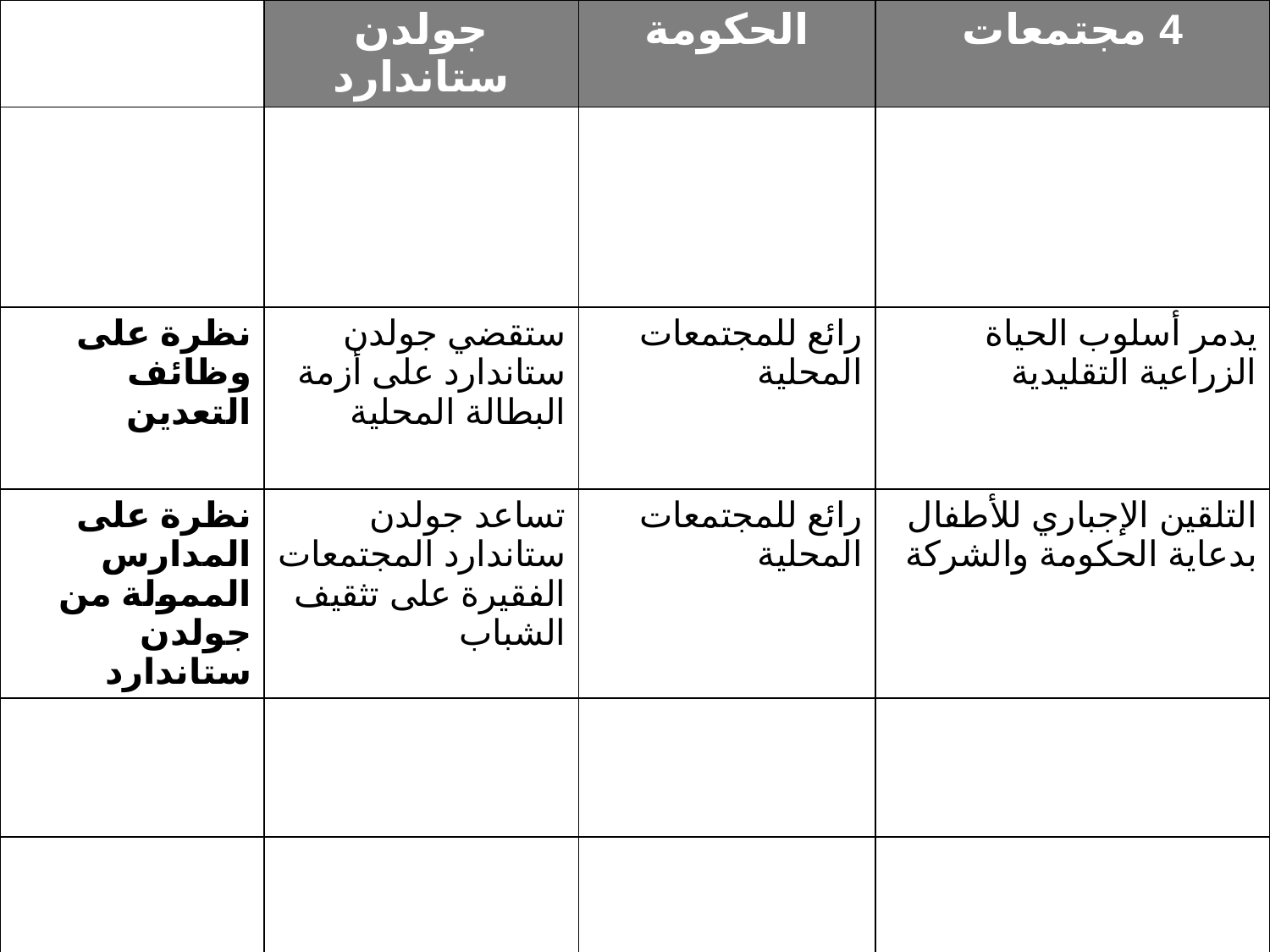

|  | جولدن ستاندارد | الحكومة | 4 مجتمعات |
| --- | --- | --- | --- |
|  |  |  |  |
| نظرة على وظائف التعدين | ستقضي جولدن ستاندارد على أزمة البطالة المحلية | رائع للمجتمعات المحلية | يدمر أسلوب الحياة الزراعية التقليدية |
| نظرة على المدارس الممولة من جولدن ستاندارد | تساعد جولدن ستاندارد المجتمعات الفقيرة على تثقيف الشباب | رائع للمجتمعات المحلية | التلقين الإجباري للأطفال بدعاية الحكومة والشركة |
|  |  |  |  |
|  |  |  |  |